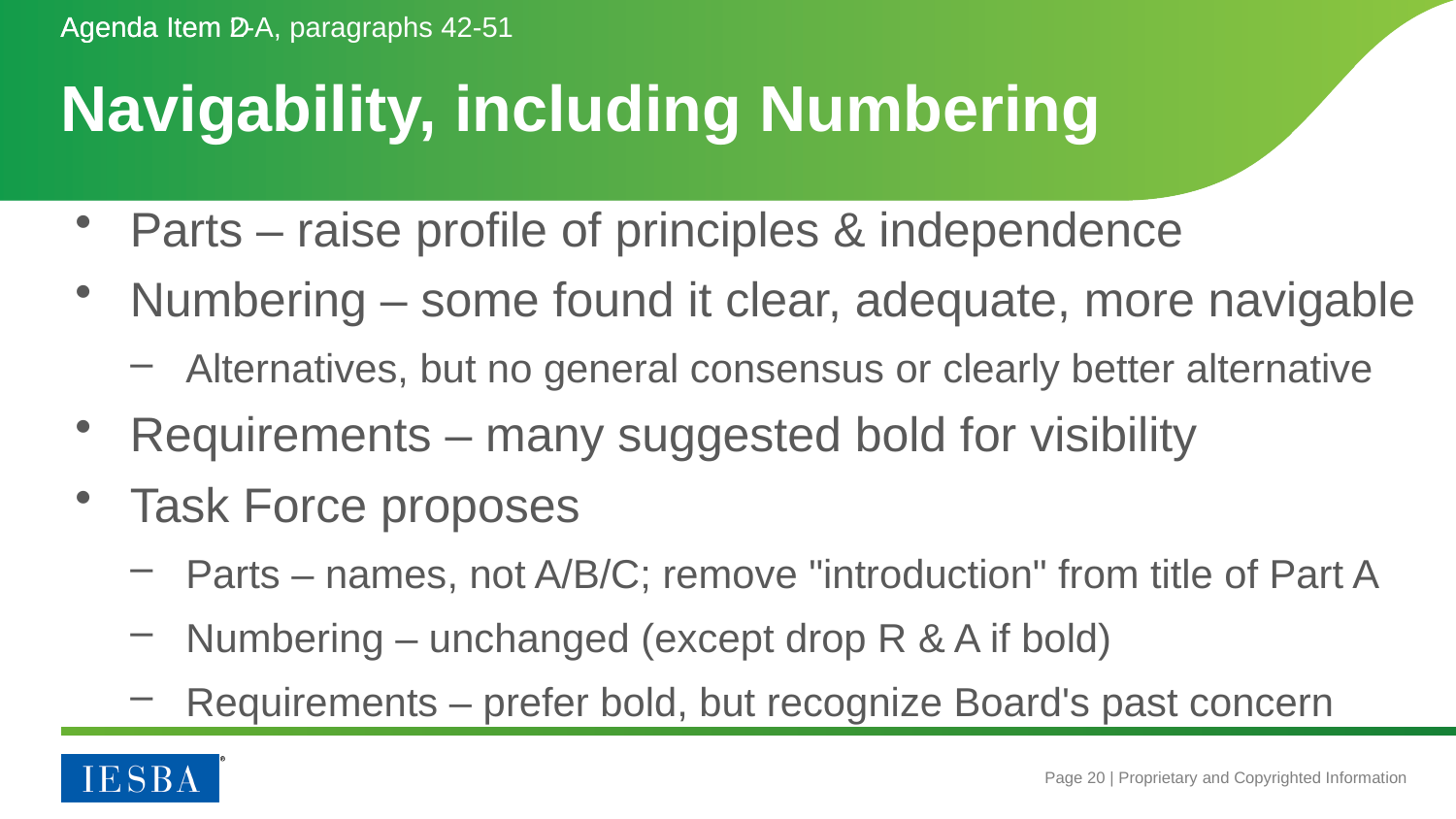

Agenda Item D

Agenda Item 2-A, paragraphs 42-51
# Navigability, including Numbering
Parts – raise profile of principles & independence
Numbering – some found it clear, adequate, more navigable
Alternatives, but no general consensus or clearly better alternative
Requirements – many suggested bold for visibility
Task Force proposes
Parts – names, not A/B/C; remove "introduction" from title of Part A
Numbering – unchanged (except drop R & A if bold)
Requirements – prefer bold, but recognize Board's past concern